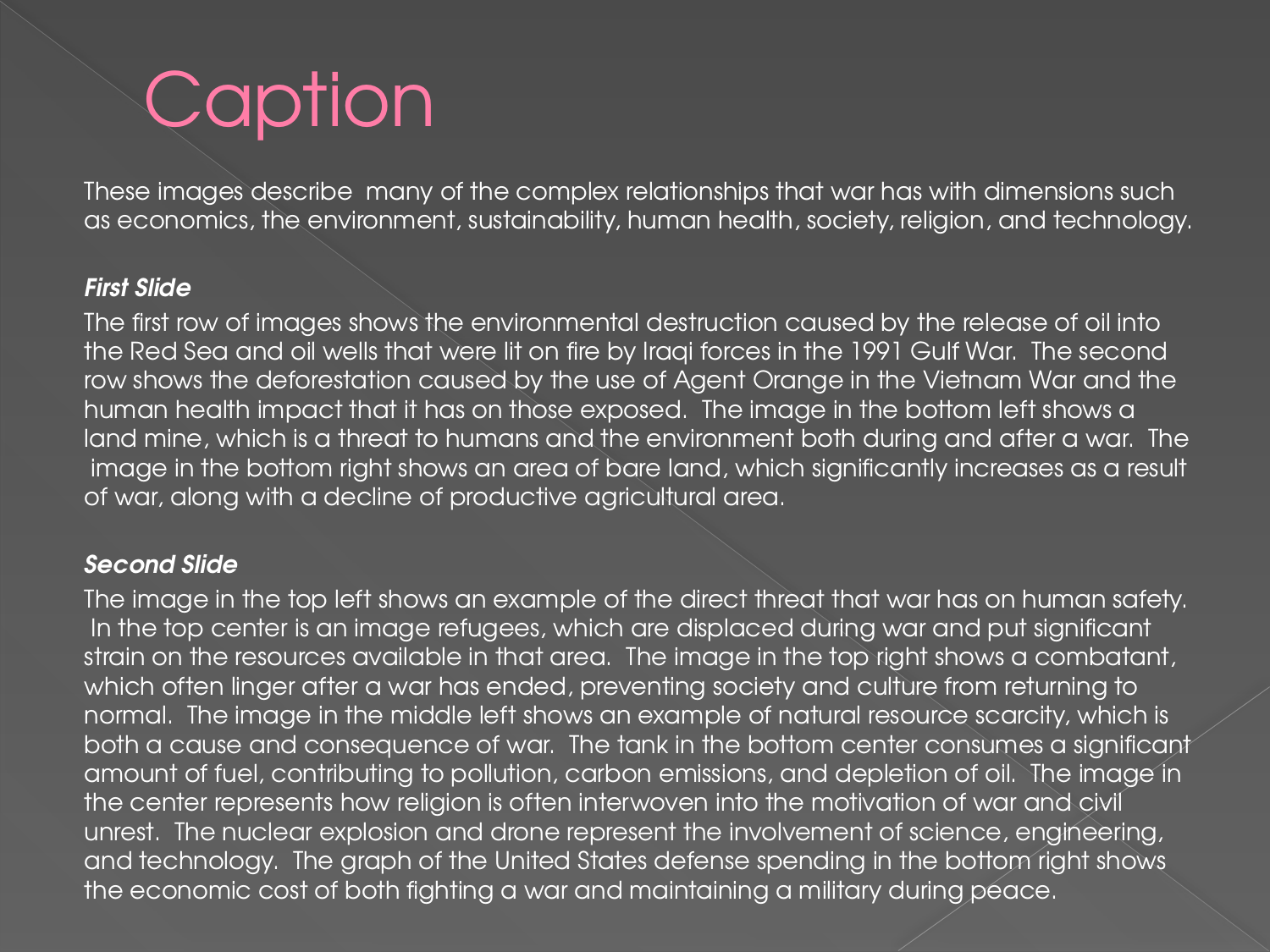

# Caption
These images describe  many of the complex relationships that war has with dimensions such as economics, the environment, sustainability, human health, society, religion, and technology.

First Slide
The first row of images shows the environmental destruction caused by the release of oil into the Red Sea and oil wells that were lit on fire by Iraqi forces in the 1991 Gulf War.  The second row shows the deforestation caused by the use of Agent Orange in the Vietnam War and the human health impact that it has on those exposed.  The image in the bottom left shows a land mine, which is a threat to humans and the environment both during and after a war.  The  image in the bottom right shows an area of bare land, which significantly increases as a result of war, along with a decline of productive agricultural area.

Second Slide
The image in the top left shows an example of the direct threat that war has on human safety.  In the top center is an image refugees, which are displaced during war and put significant strain on the resources available in that area.  The image in the top right shows a combatant, which often linger after a war has ended, preventing society and culture from returning to normal.  The image in the middle left shows an example of natural resource scarcity, which is both a cause and consequence of war.  The tank in the bottom center consumes a significant amount of fuel, contributing to pollution, carbon emissions, and depletion of oil.  The image in the center represents how religion is often interwoven into the motivation of war and civil unrest.  The nuclear explosion and drone represent the involvement of science, engineering, and technology.  The graph of the United States defense spending in the bottom right shows the economic cost of both fighting a war and maintaining a military during peace.